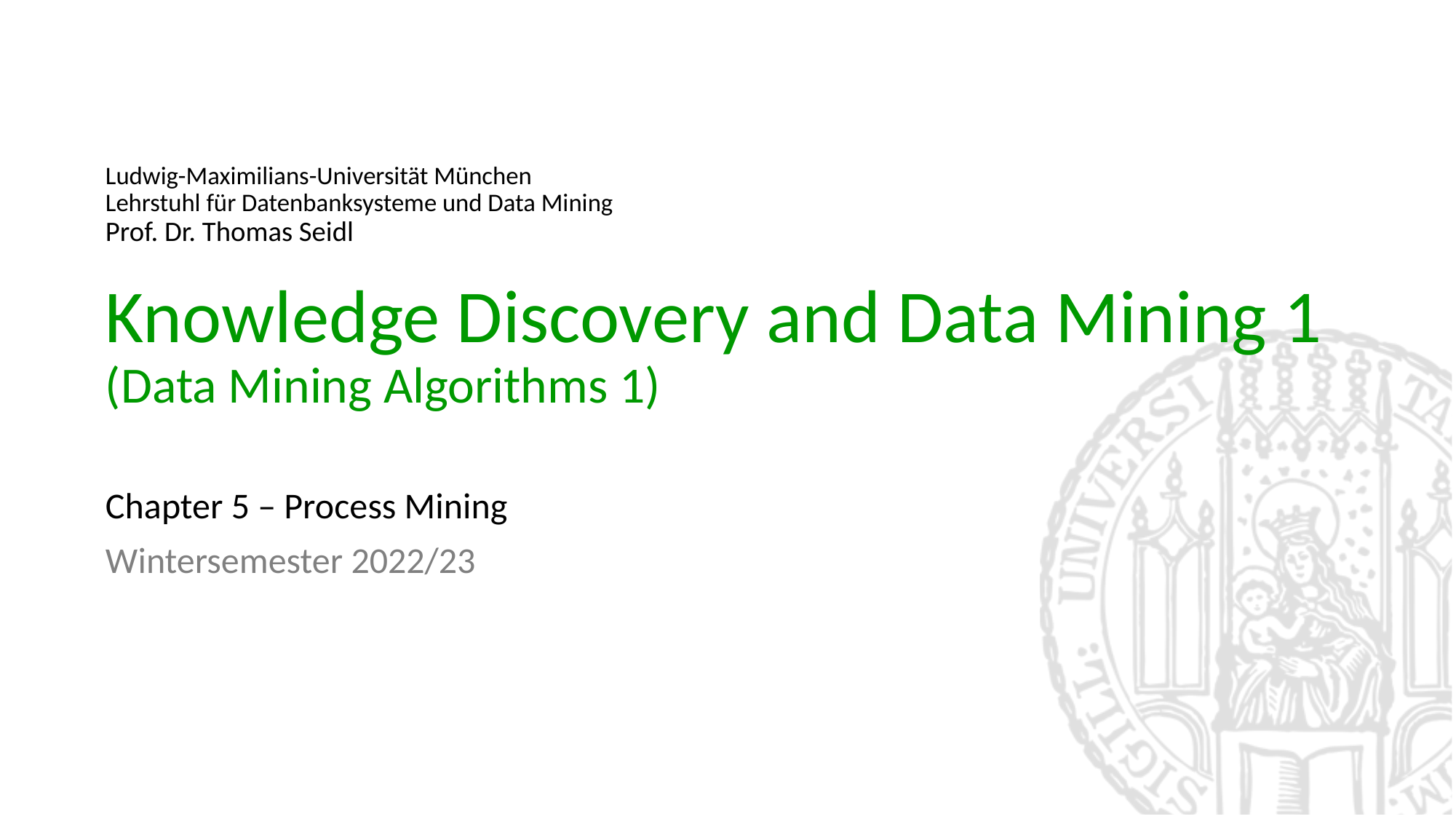

# Ludwig-Maximilians-Universität München Lehrstuhl für Datenbanksysteme und Data Mining Prof. Dr. Thomas Seidl Knowledge Discovery and Data Mining 1 (Data Mining Algorithms 1)
Chapter 5 – Process Mining
Wintersemester 2022/23